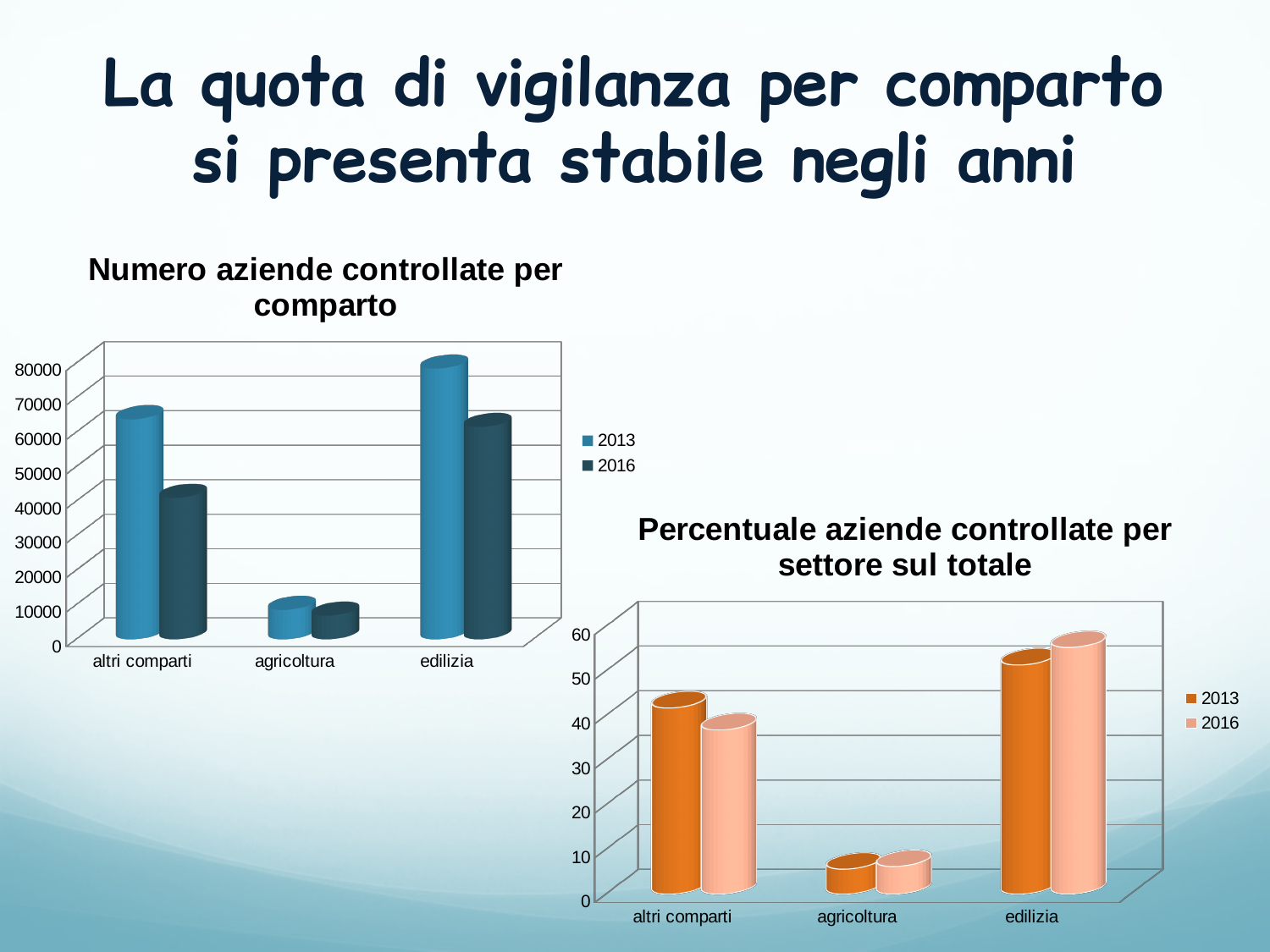

# La quota di vigilanza per comparto si presenta stabile negli anni

[unsupported chart]

[unsupported chart]